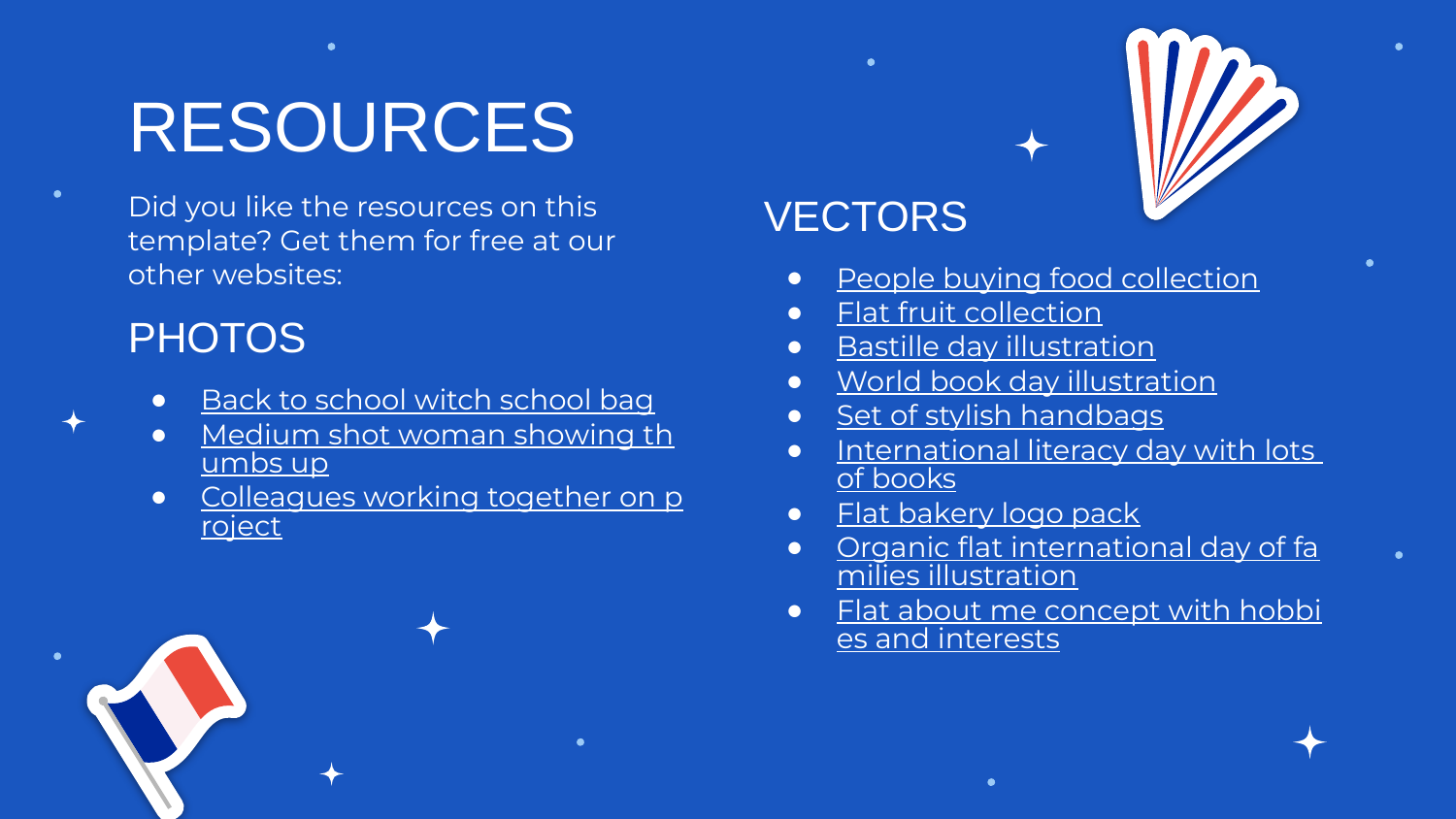

# RESOURCES

Did you like the resources on this template? Get them for free at our other websites:
PHOTOS
Back to school witch school bag
Medium shot woman showing thumbs up
Colleagues working together on project
VECTORS
People buying food collection
Flat fruit collection
Bastille day illustration
World book day illustration
Set of stylish handbags
International literacy day with lots of books
Flat bakery logo pack
Organic flat international day of families illustration
Flat about me concept with hobbies and interests